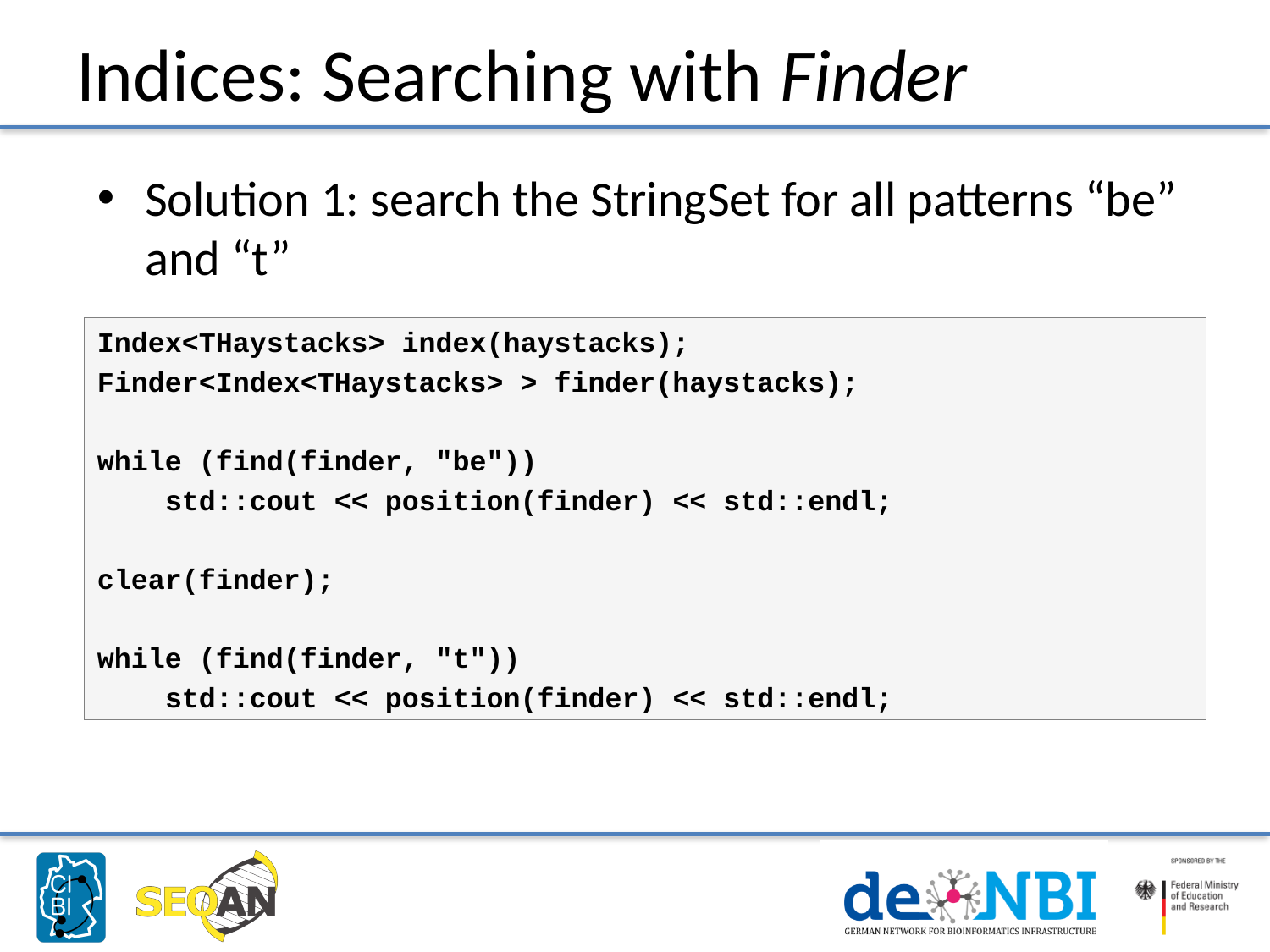

# Indices: Searching with Finder
Solution 1: search the StringSet for all patterns “be” and “t”
Index<THaystacks> index(haystacks);
Finder<Index<THaystacks> > finder(haystacks);

while (find(finder, "be"))
    std::cout << position(finder) << std::endl;

clear(finder);

while (find(finder, "t"))
    std::cout << position(finder) << std::endl;